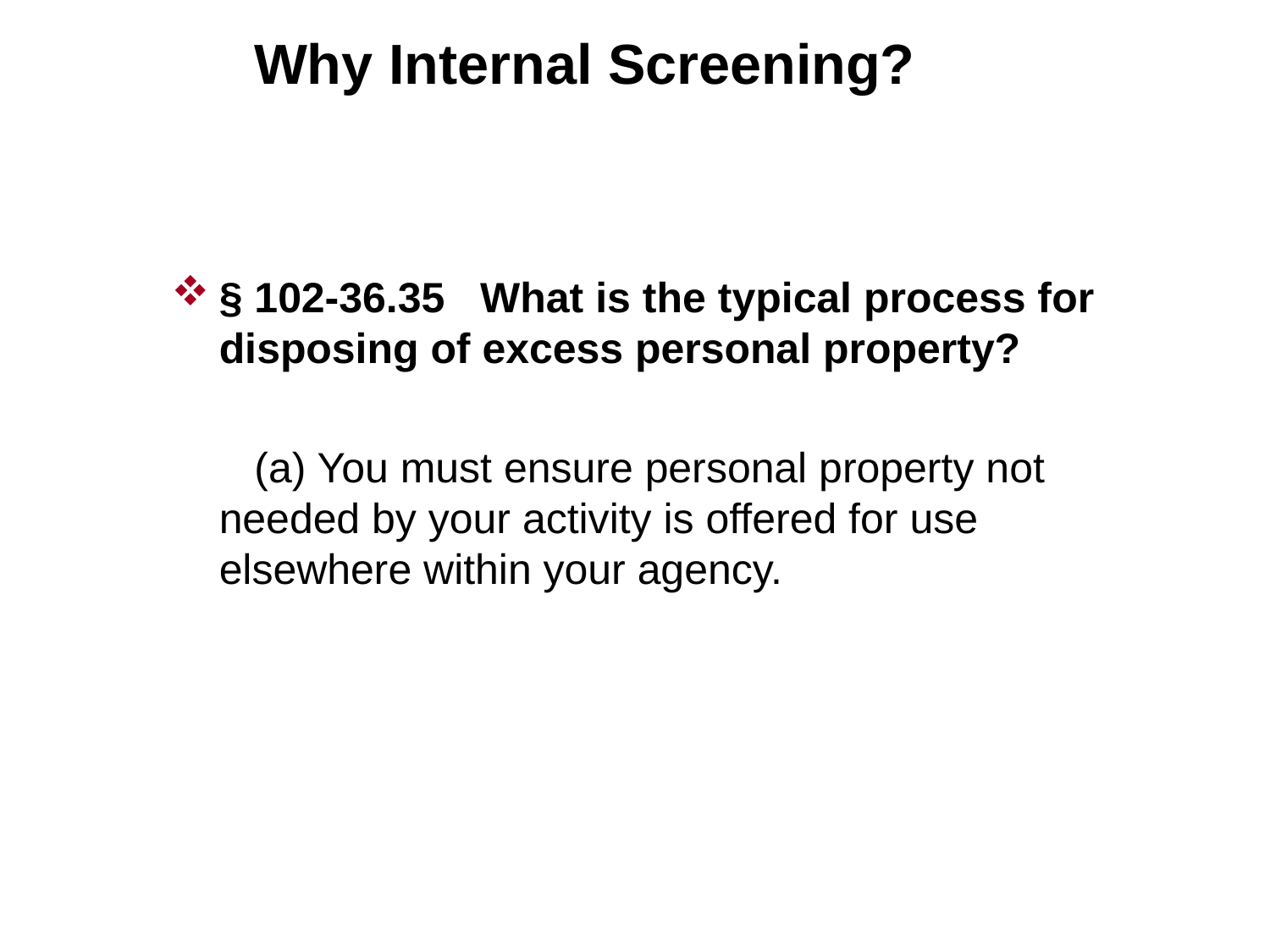

# Why Internal Screening?
§ 102-36.35   What is the typical process for disposing of excess personal property?

       (a) You must ensure personal property not needed by your activity is offered for use elsewhere within your agency.